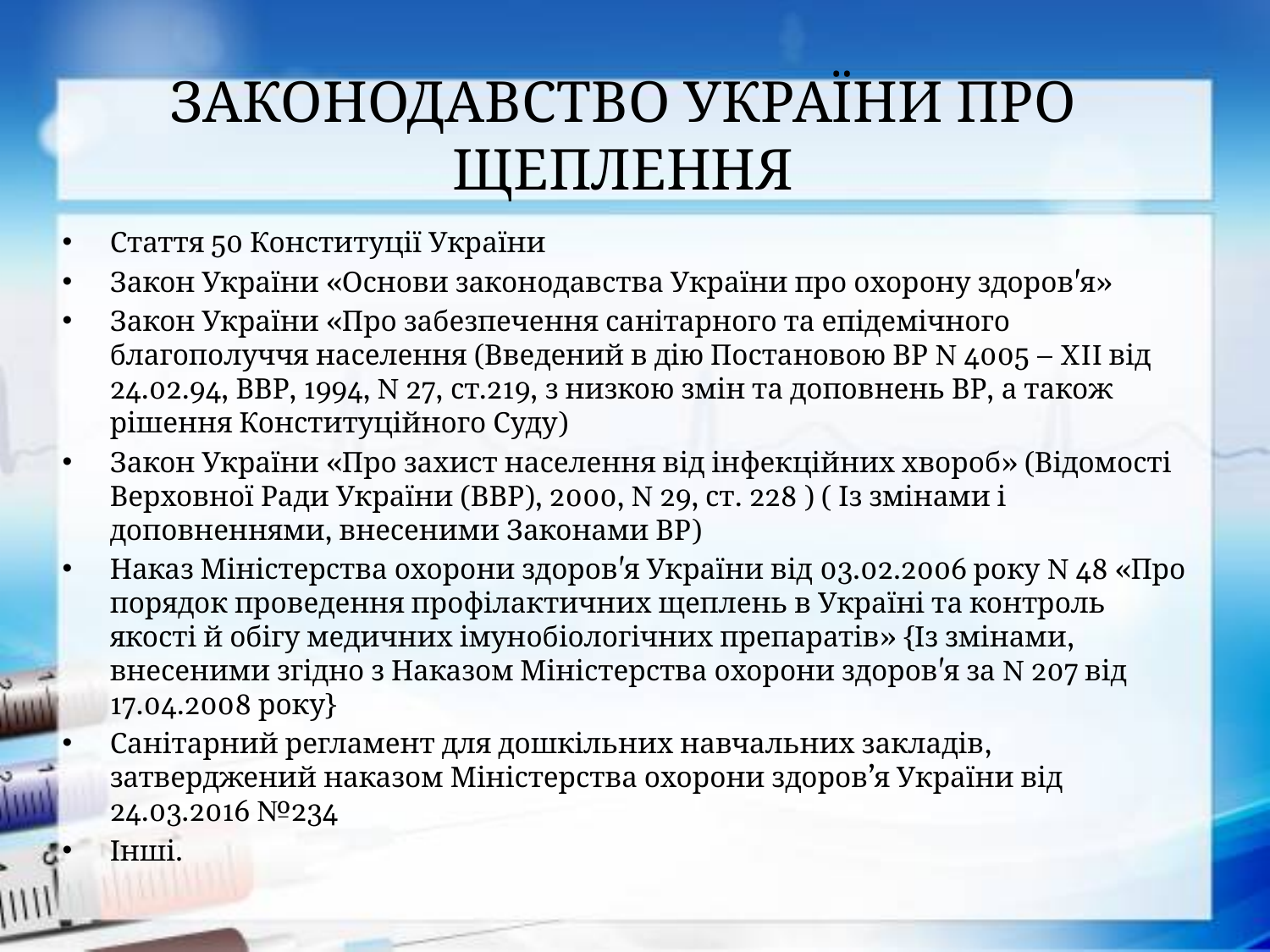

# ЗАКОНОДАВСТВО УКРАЇНИ ПРО ЩЕПЛЕННЯ
Стаття 50 Конституції України
Закон України «Основи законодавства України про охорону здоров'я»
Закон України «Про забезпечення санітарного та епідемічного благополуччя населення (Введений в дію Постановою ВР N 4005 – XII від 24.02.94, ВВР, 1994, N 27, ст.219, з низкою змін та доповнень ВР, а також рішення Конституційного Суду)
Закон України «Про захист населення від інфекційних хвороб» (Відомості Верховної Ради України (ВВР), 2000, N 29, ст. 228 ) ( Із змінами і доповненнями, внесеними Законами ВР)
Наказ Міністерства охорони здоров'я України від 03.02.2006 року N 48 «Про порядок проведення профілактичних щеплень в Україні та контроль якості й обігу медичних імунобіологічних препаратів» {Із змінами, внесеними згідно з Наказом Міністерства охорони здоров'я за N 207 від 17.04.2008 року}
Санітарний регламент для дошкільних навчальних закладів, затверджений наказом Міністерства охорони здоров’я України від 24.03.2016 №234
Інші.